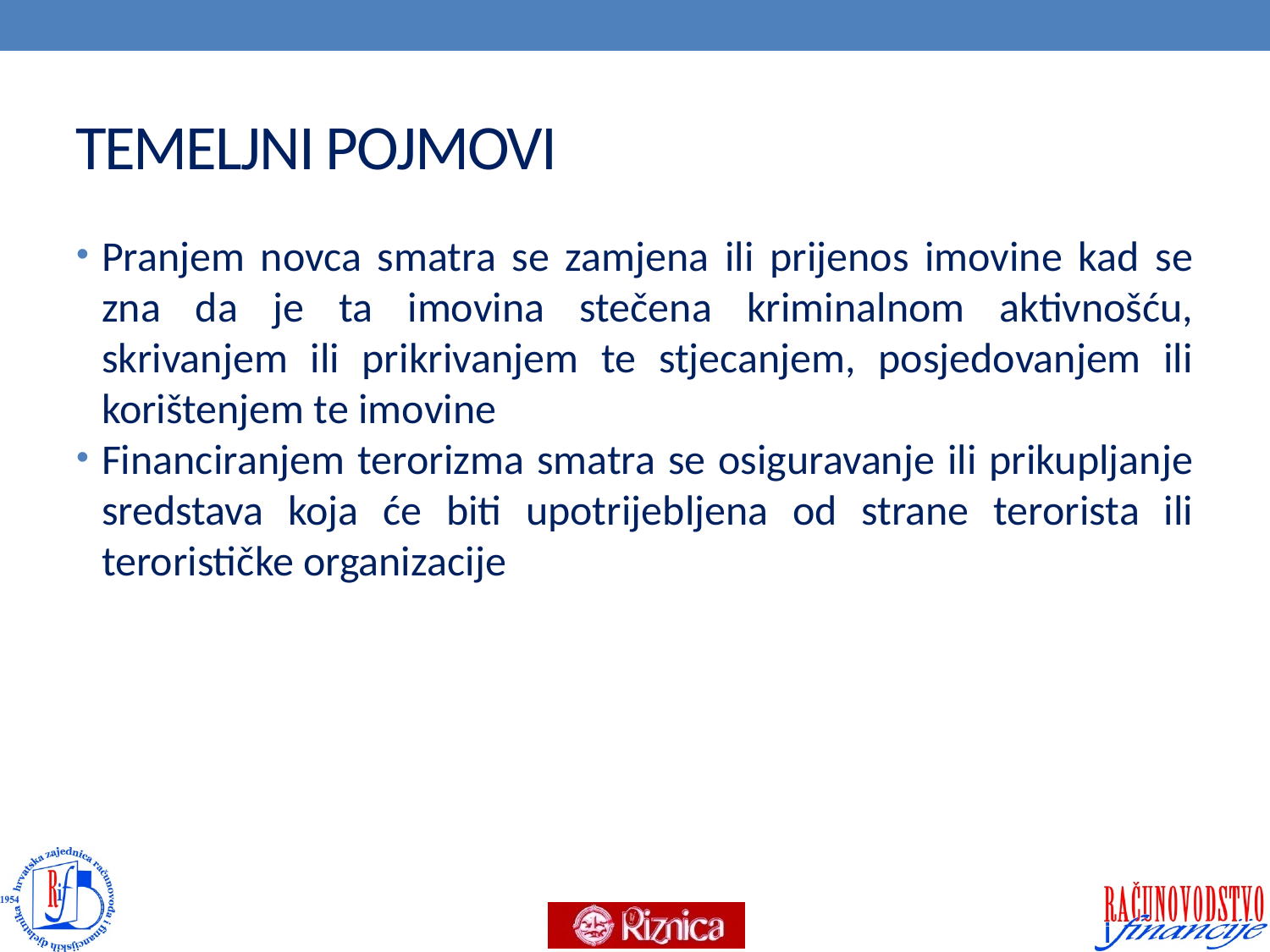

# TEMELJNI POJMOVI
Pranjem novca smatra se zamjena ili prijenos imovine kad se zna da je ta imovina stečena kriminalnom aktivnošću, skrivanjem ili prikrivanjem te stjecanjem, posjedovanjem ili korištenjem te imovine
Financiranjem terorizma smatra se osiguravanje ili prikupljanje sredstava koja će biti upotrijebljena od strane terorista ili terorističke organizacije